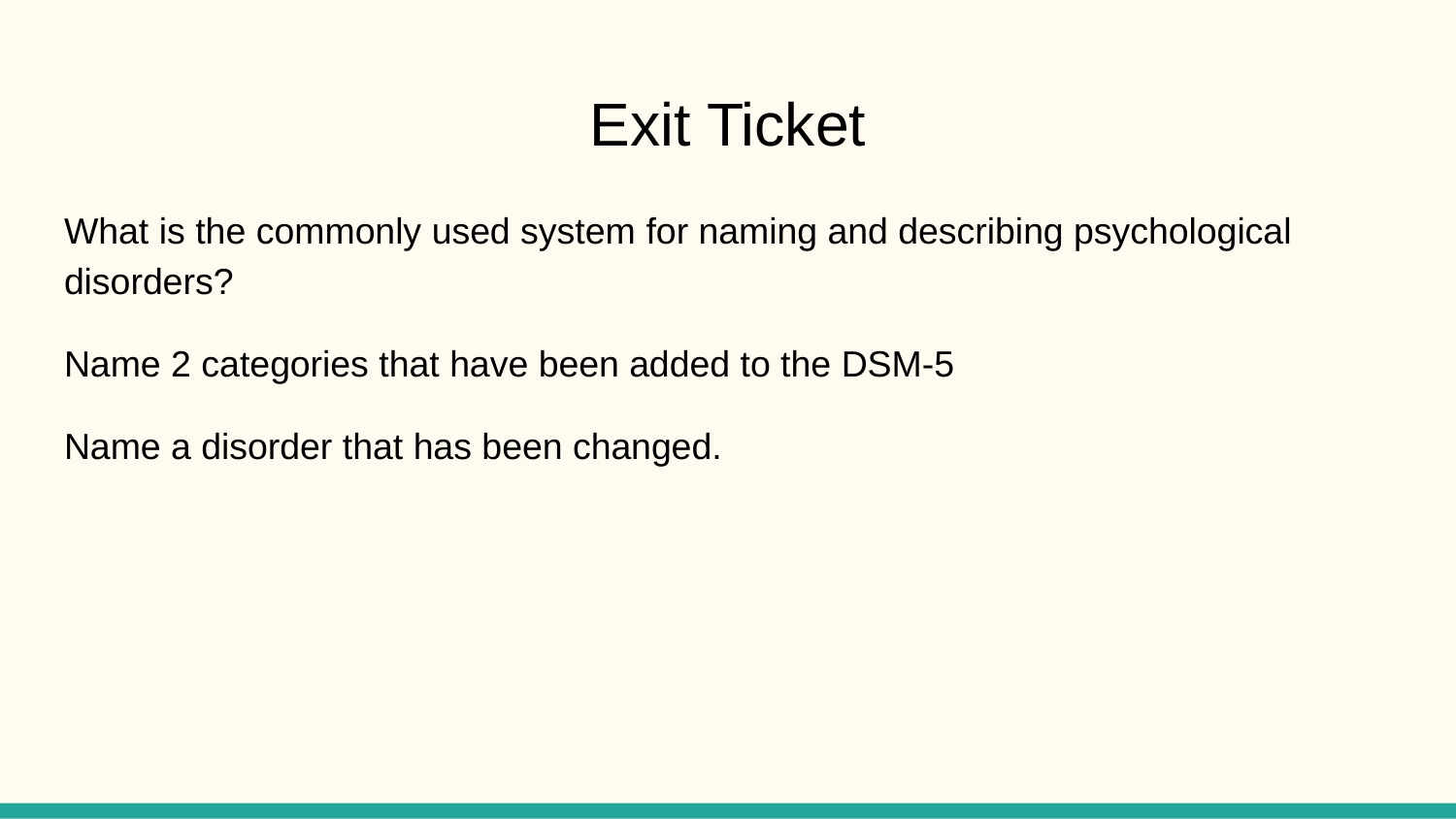

# Exit Ticket
What is the commonly used system for naming and describing psychological disorders?
Name 2 categories that have been added to the DSM-5
Name a disorder that has been changed.